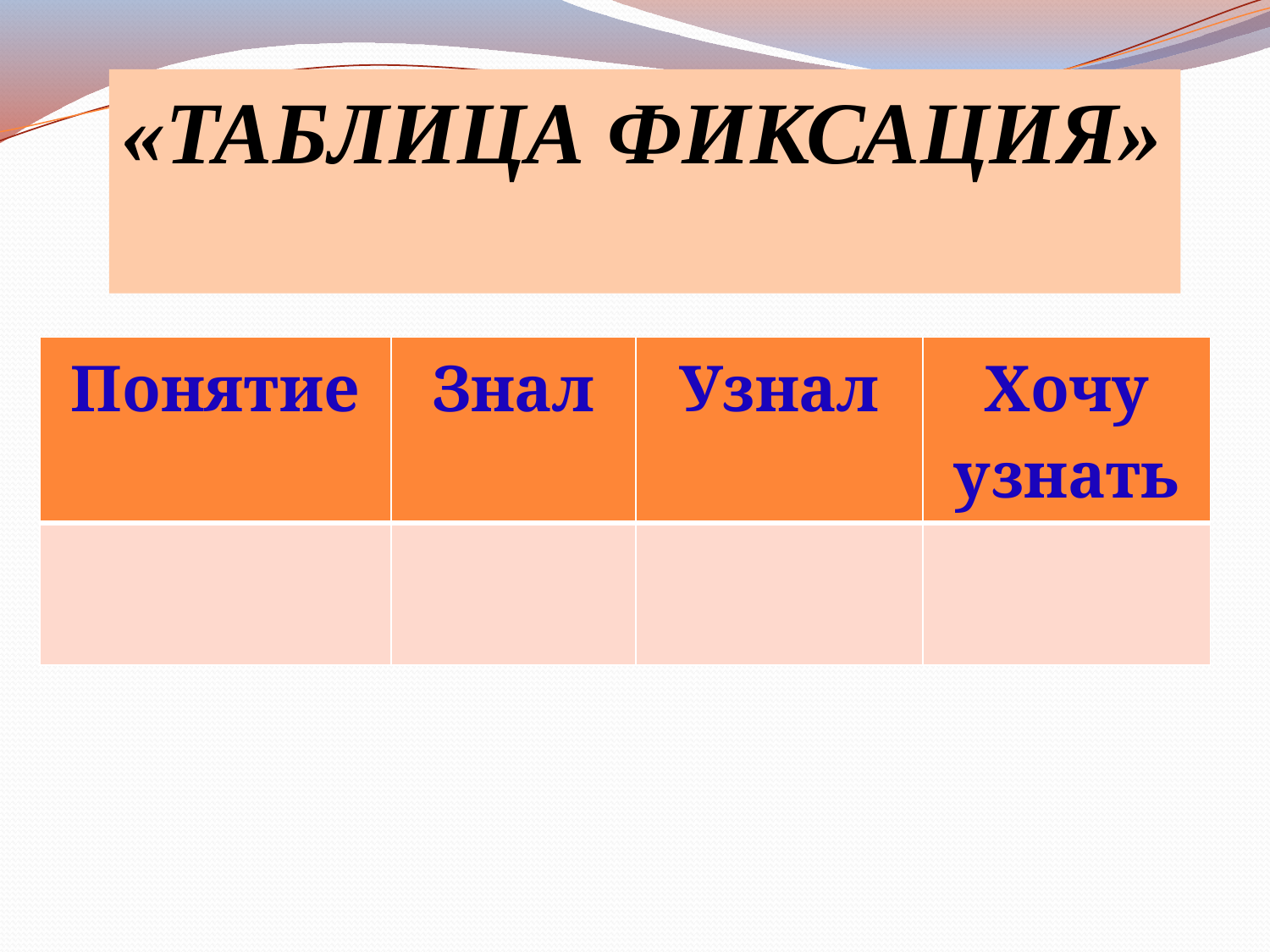

«ТАБЛИЦА ФИКСАЦИЯ»
| Понятие | Знал | Узнал | Хочу узнать |
| --- | --- | --- | --- |
|  |  |  |  |